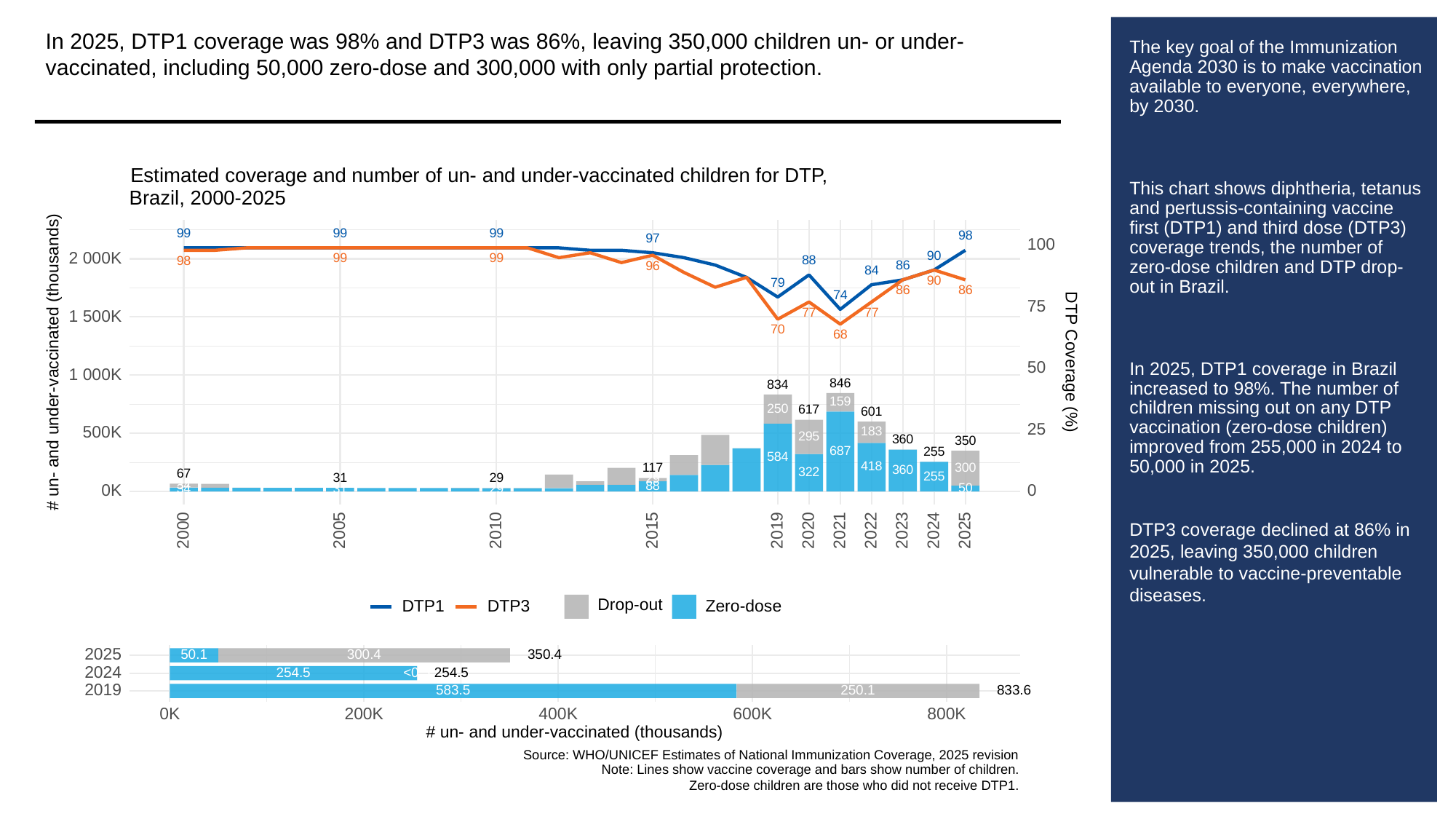

In 2025, DTP1 coverage was 98% and DTP3 was 86%, leaving 350,000 children un- or under-vaccinated, including 50,000 zero-dose and 300,000 with only partial protection.
# The key goal of the Immunization Agenda 2030 is to make vaccination available to everyone, everywhere, by 2030.

This chart shows diphtheria, tetanus and pertussis-containing vaccine first (DTP1) and third dose (DTP3) coverage trends, the number of zero-dose children and DTP drop-out in Brazil.

In 2025, DTP1 coverage in Brazil increased to 98%. The number of children missing out on any DTP vaccination (zero-dose children) improved from 255,000 in 2024 to 50,000 in 2025.

DTP3 coverage declined at 86% in 2025, leaving 350,000 children vulnerable to vaccine-preventable diseases.

Estimated coverage and number of un- and under-vaccinated children for DTP,
Brazil, 2000-2025

99
99
99

98
97
100

90
2 000K
99
99
88
98

86
96
84
90
79
86
86

74
75
77
77
1 500K

70
68

# un- and under-vaccinated (thousands)
DTP Coverage (%)
50
1 000K

846
834

159
250

617
601

25
500K
183
295

360
350

687
255

584

418

300
117

360

322
67
255
31
29

29

34

88

50

34

31
29
0K
0

2023
2000
2005
2010
2015
2019
2020
2021
2022
2024
2025

Drop-out
DTP3
Zero-dose
DTP1

2025
300.4
350.4
50.1

2024
254.5
<0.5
254.5

2019
583.5
833.6
250.1

0K
200K
400K
600K
800K
# un- and under-vaccinated (thousands)
Source: WHO/UNICEF Estimates of National Immunization Coverage, 2025 revision
Note: Lines show vaccine coverage and bars show number of children.
Zero-dose children are those who did not receive DTP1.